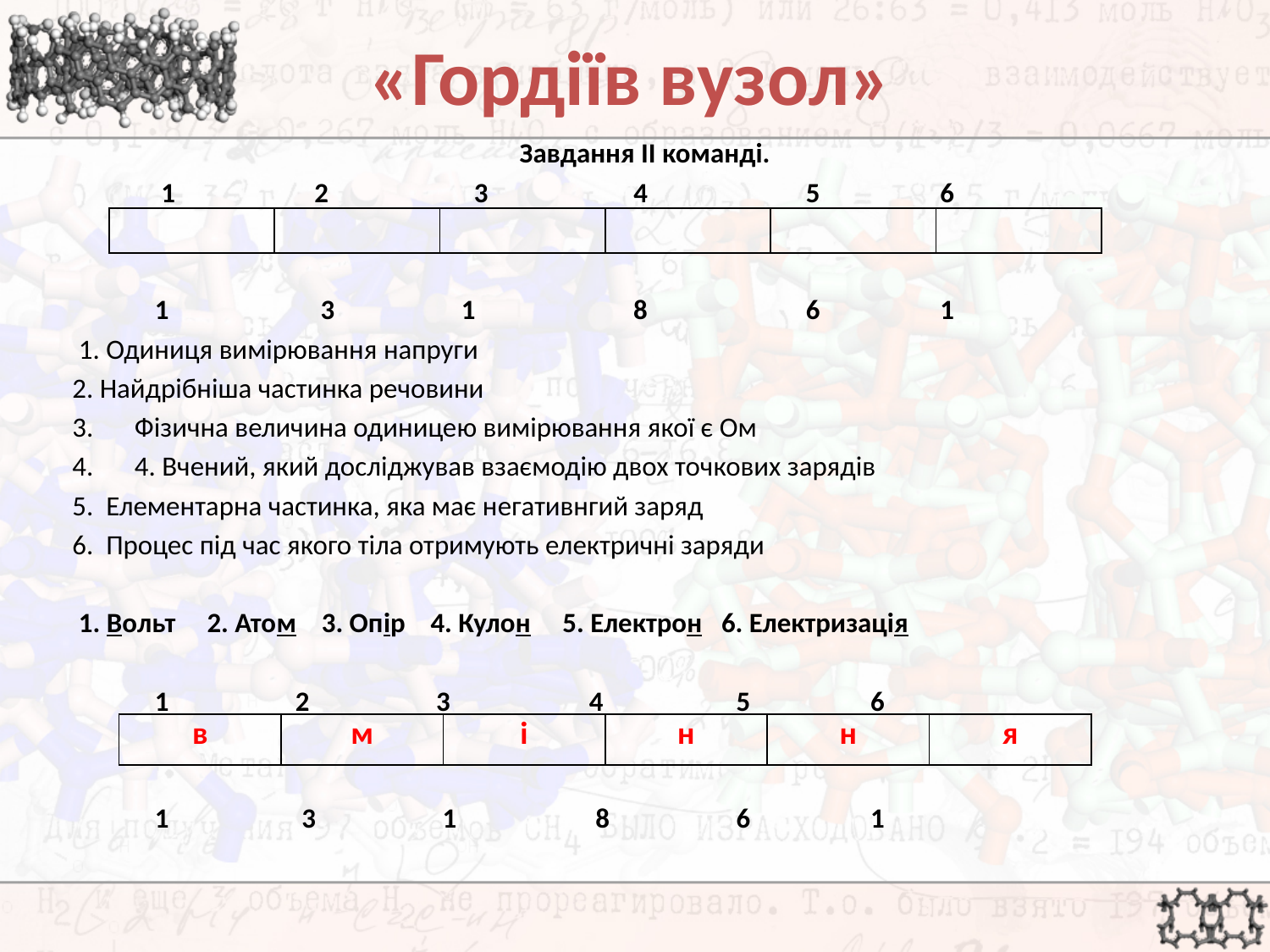

# «Гордіїв вузол»
Завдання ІI командi.
              1                      2                       3                       4                         5                   6

             1                        3                    1                         8                         6                   1
 1. Одиниця вимірювання напруги
2. Найдрібніша частинка речовини
Фізична величина одиницею вимірювання якої є Ом
4. Вчений, який досліджував взаємодію двох точкових зарядів
5.  Елементарна частинка, яка має негативнгий заряд
6.  Процес під час якого тіла отримують електричні заряди

 1. Вольт     2. Атом    3. Опір    4. Кулон     5. Електрон   6. Електризація

             1                    2                    3                      4                     5                   6

             1                     3                    1                      8                    6                   1

|  |  |  |  |  |  |
| --- | --- | --- | --- | --- | --- |
| в | м | і | н | н | я |
| --- | --- | --- | --- | --- | --- |